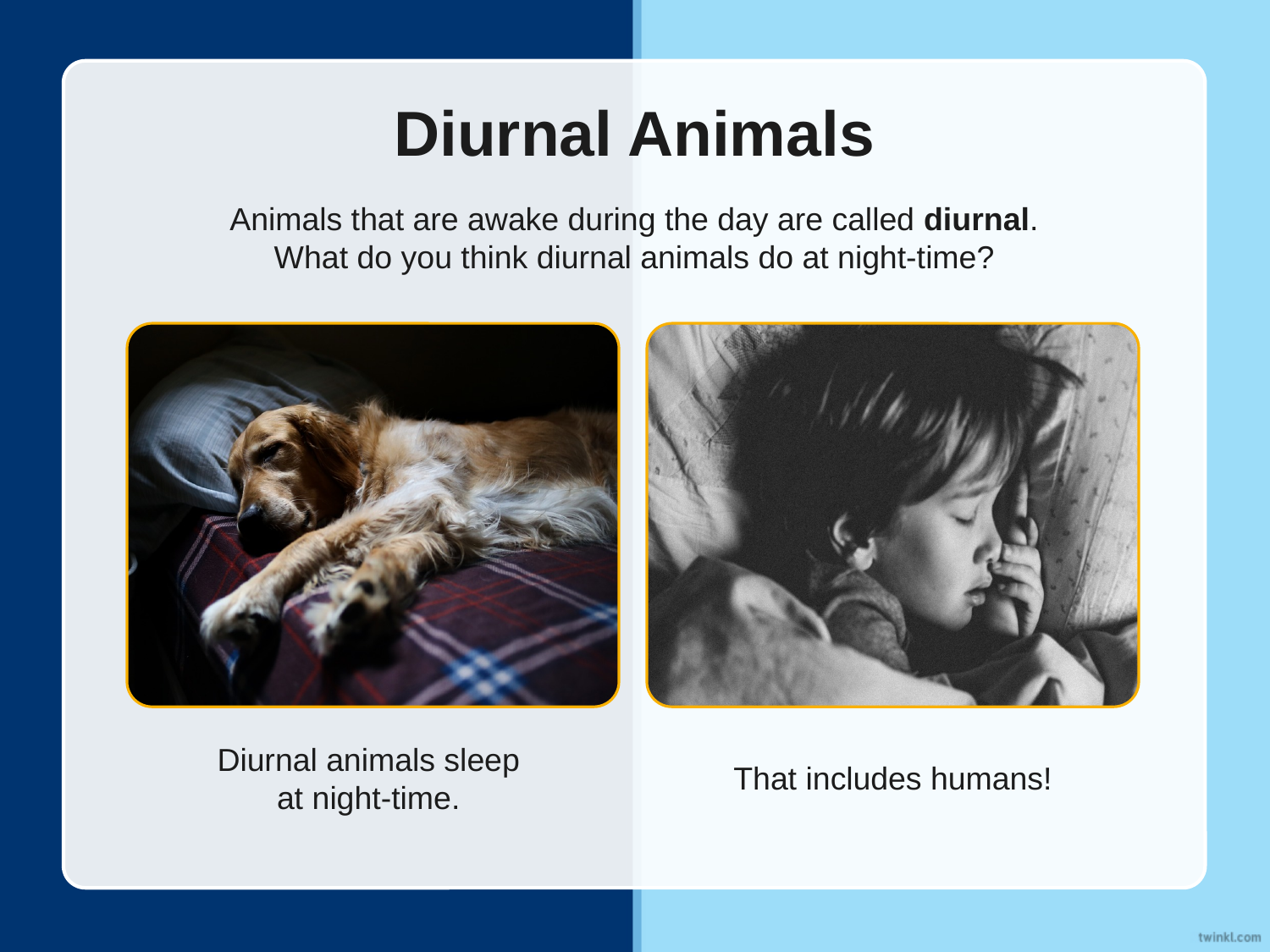

# Diurnal Animals
Animals that are awake during the day are called diurnal.
What do you think diurnal animals do at night-time?

Diurnal animals sleep
at night-time.
That includes humans!